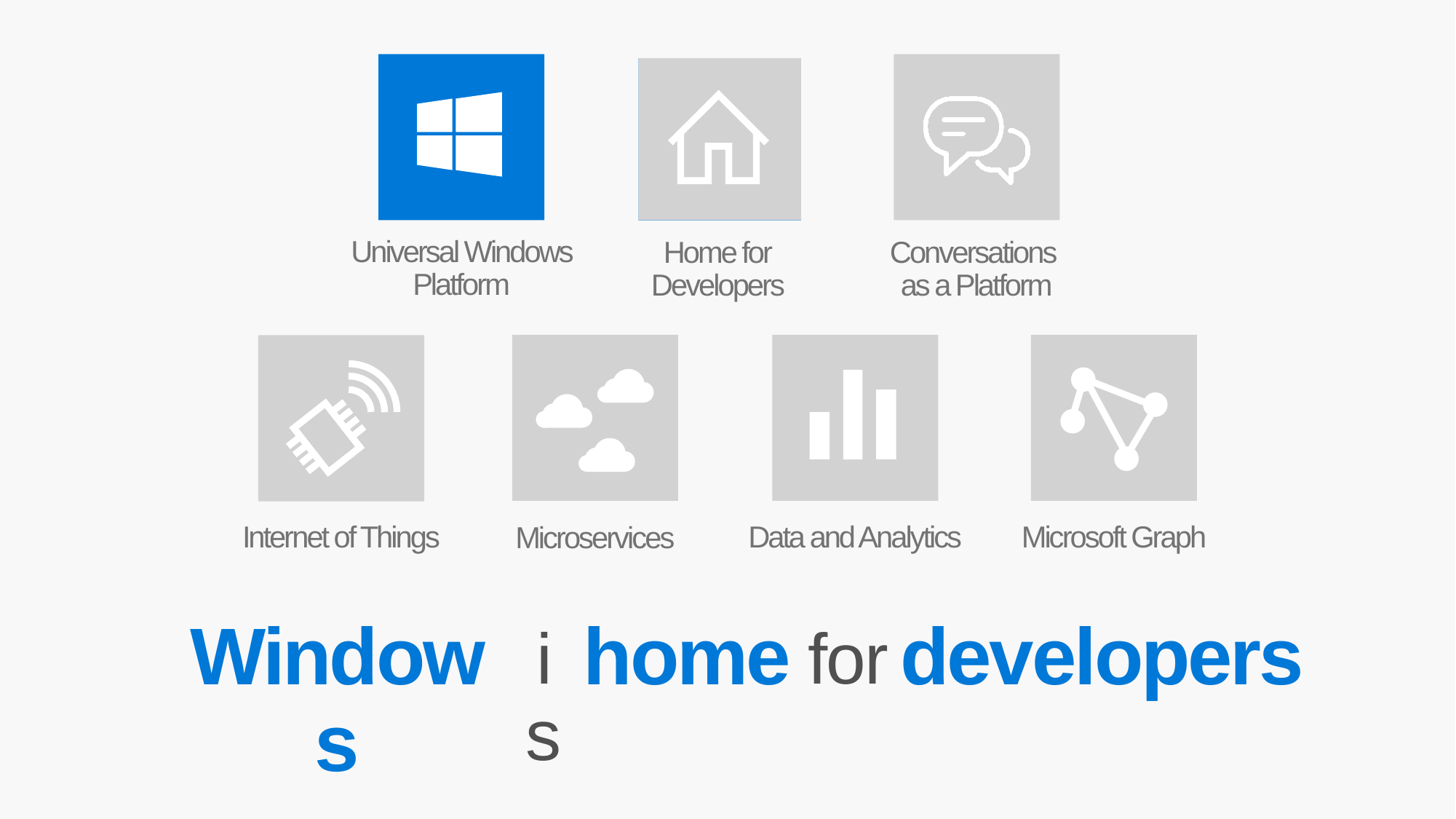

Universal Windows Platform

Conversations
as a Platform

Home for
Developers

Microservices

Data and Analytics

Microsoft Graph

Internet of Things

Windows
home
developers

is
for